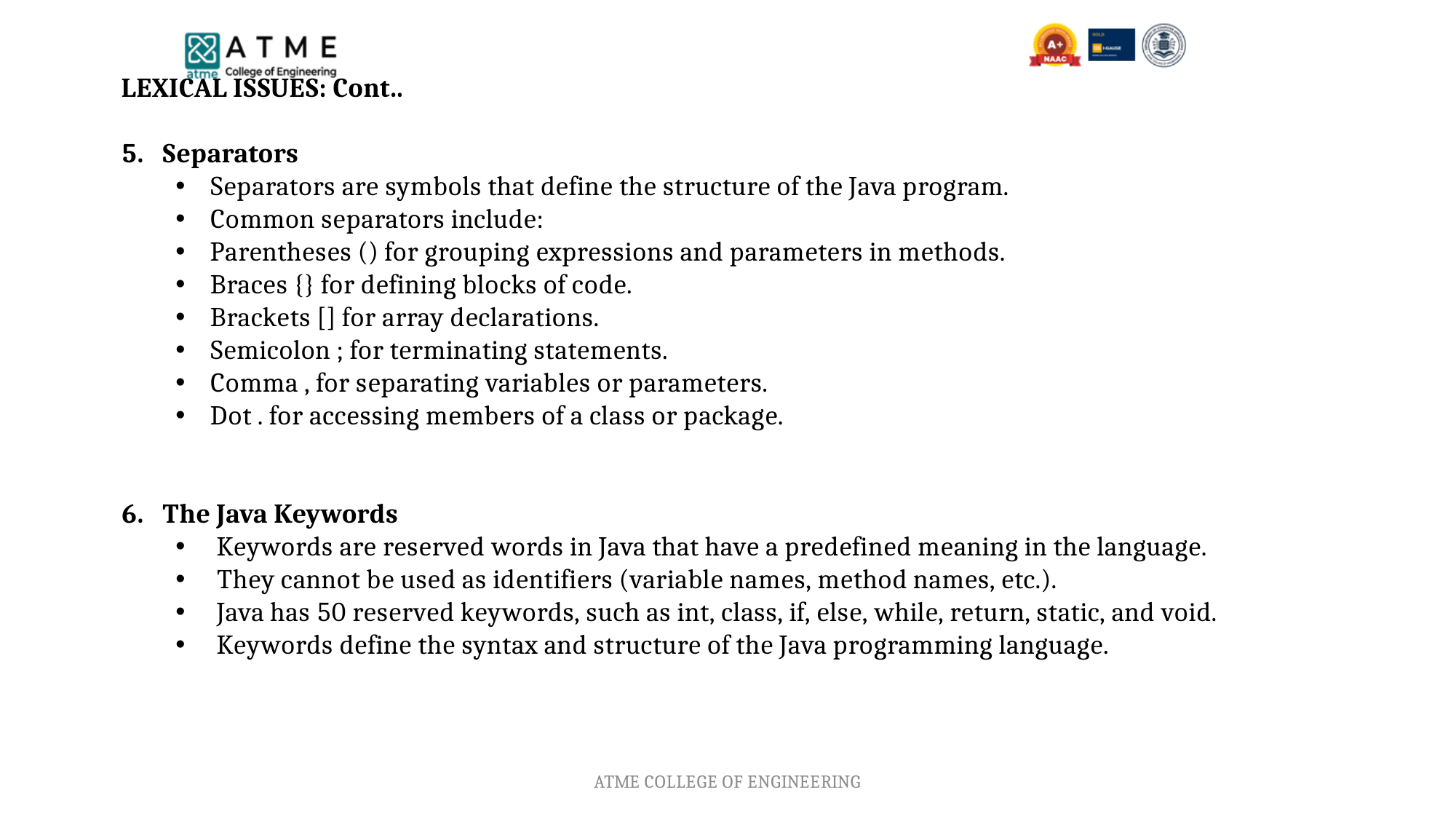

LEXICAL ISSUES: Cont..

Separators
Separators are symbols that define the structure of the Java program.
Common separators include:
Parentheses () for grouping expressions and parameters in methods.
Braces {} for defining blocks of code.
Brackets [] for array declarations.
Semicolon ; for terminating statements.
Comma , for separating variables or parameters.
Dot . for accessing members of a class or package.

The Java Keywords
Keywords are reserved words in Java that have a predefined meaning in the language.
They cannot be used as identifiers (variable names, method names, etc.).
Java has 50 reserved keywords, such as int, class, if, else, while, return, static, and void.
Keywords define the syntax and structure of the Java programming language.

ATME COLLEGE OF ENGINEERING